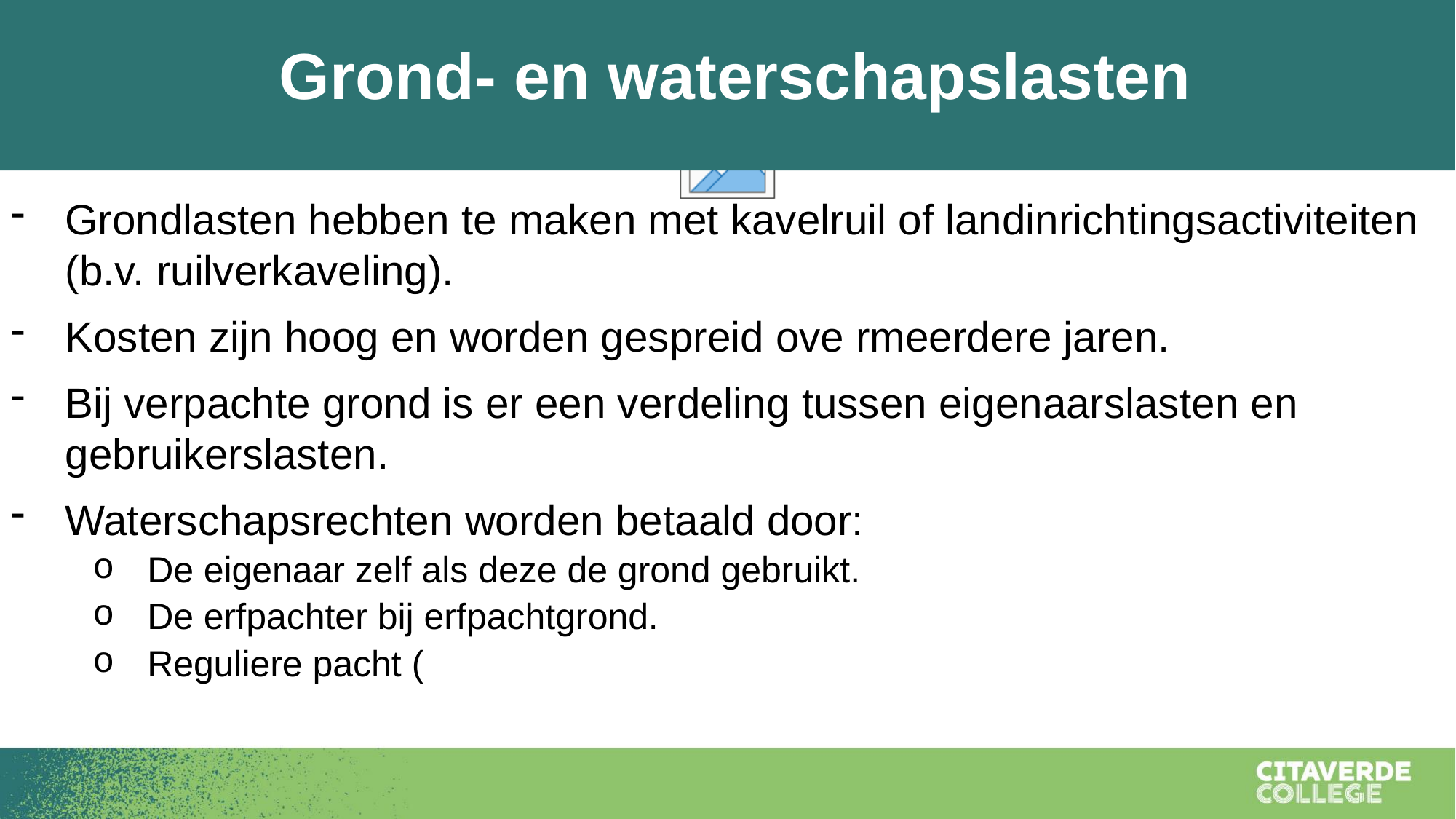

Grond- en waterschapslasten
Grondlasten hebben te maken met kavelruil of landinrichtingsactiviteiten (b.v. ruilverkaveling).
Kosten zijn hoog en worden gespreid ove rmeerdere jaren.
Bij verpachte grond is er een verdeling tussen eigenaarslasten en gebruikerslasten.
Waterschapsrechten worden betaald door:
De eigenaar zelf als deze de grond gebruikt.
De erfpachter bij erfpachtgrond.
Reguliere pacht (